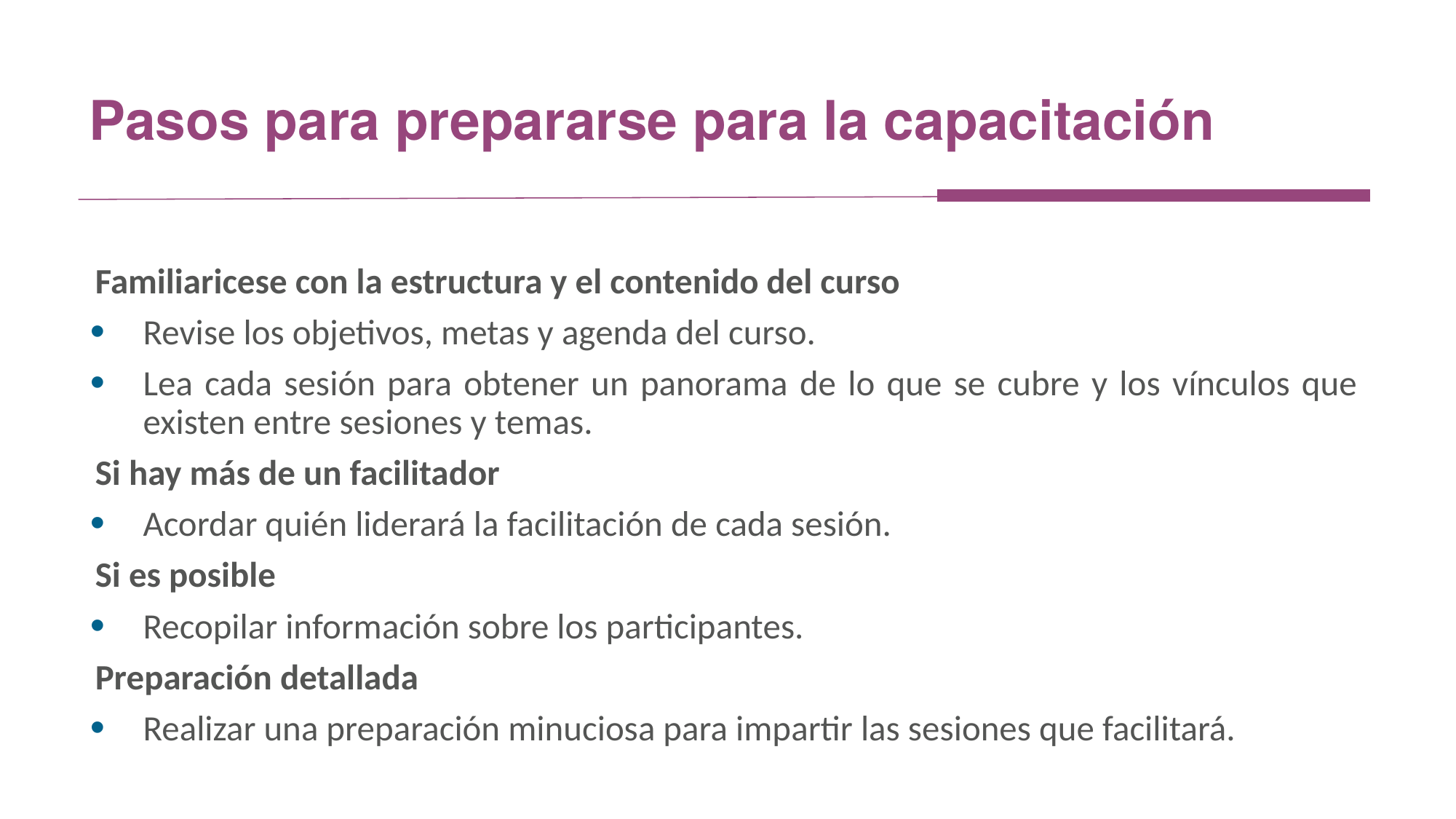

# Pasos para prepararse para la capacitación
Pat I
Familiaricese con la estructura y el contenido del curso
Revise los objetivos, metas y agenda del curso.
Lea cada sesión para obtener un panorama de lo que se cubre y los vínculos que existen entre sesiones y temas.
Si hay más de un facilitador
Acordar quién liderará la facilitación de cada sesión.
Si es posible
Recopilar información sobre los participantes.
Preparación detallada
Realizar una preparación minuciosa para impartir las sesiones que facilitará.